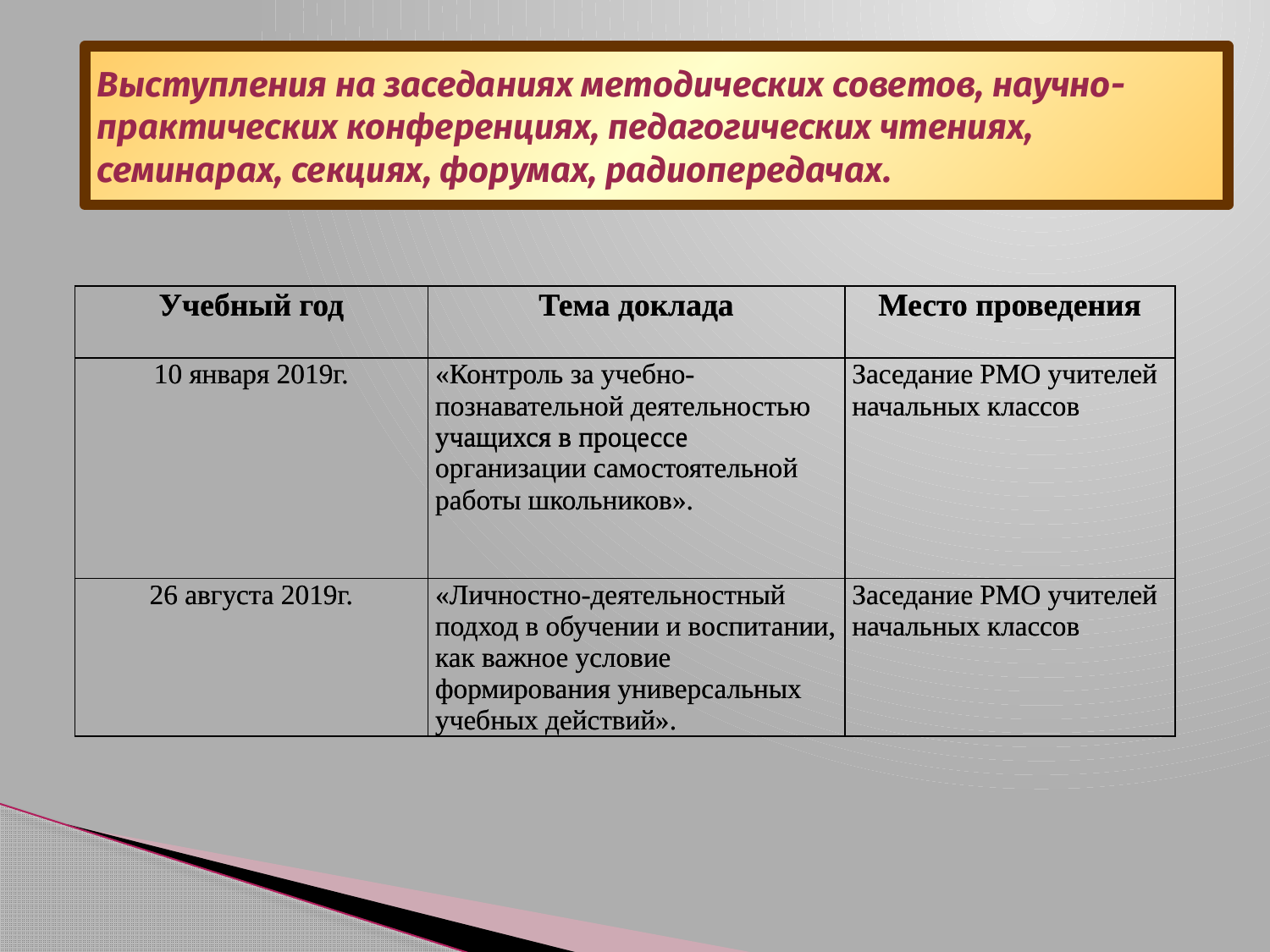

# Выступления на заседаниях методических советов, научно-практических конференциях, педагогических чтениях, семинарах, секциях, форумах, радиопередачах.

| Учебный год | Тема доклада | Место проведения |
| --- | --- | --- |
| 10 января 2019г. | «Контроль за учебно-познавательной деятельностью учащихся в процессе организации самостоятельной работы школьников». | Заседание РМО учителей начальных классов |
| 26 августа 2019г. | «Личностно-деятельностный подход в обучении и воспитании, как важное условие формирования универсальных учебных действий». | Заседание РМО учителей начальных классов |
| Учебный год | Тема доклада | Место проведения |
| --- | --- | --- |
| 10 января 2019г. | «Контроль за учебно-познавательной деятельностью учащихся в процессе организации самостоятельной работы школьников». | Заседание РМО учителей начальных классов |
| 26 августа 2019г. | «Личностно-деятельностный подход в обучении и воспитании, как важное условие формирования универсальных учебных действий». | Заседание РМО учителей начальных классов |